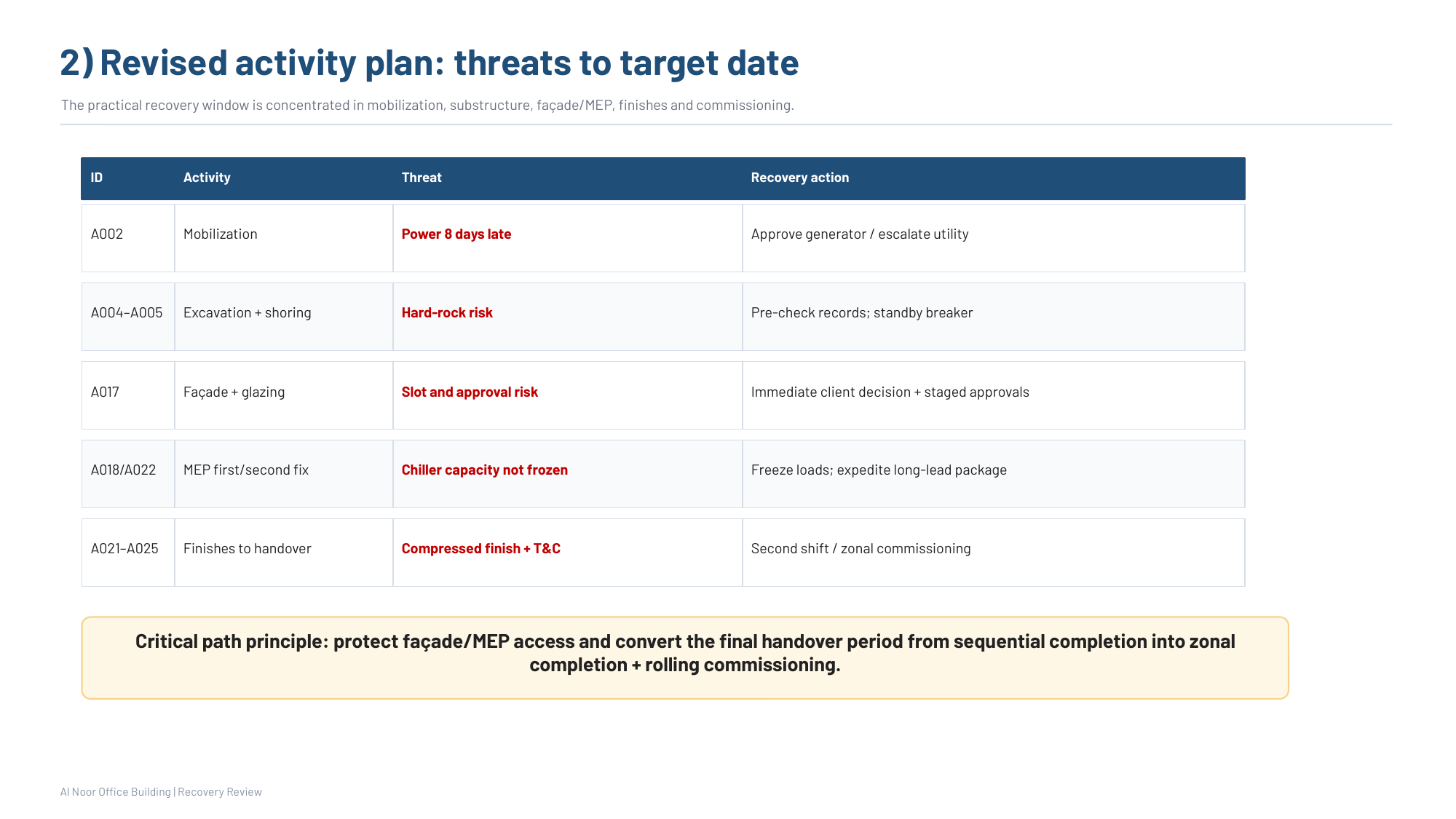

2) Revised activity plan: threats to target date
The practical recovery window is concentrated in mobilization, substructure, façade/MEP, finishes and commissioning.

ID
Activity
Threat
Recovery action

A002
Mobilization
Power 8 days late
Approve generator / escalate utility

A004–A005
Excavation + shoring
Hard-rock risk
Pre-check records; standby breaker

A017
Façade + glazing
Slot and approval risk
Immediate client decision + staged approvals

A018/A022
MEP first/second fix
Chiller capacity not frozen
Freeze loads; expedite long-lead package

A021–A025
Finishes to handover
Compressed finish + T&C
Second shift / zonal commissioning

Critical path principle: protect façade/MEP access and convert the final handover period from sequential completion into zonal completion + rolling commissioning.
Al Noor Office Building | Recovery Review